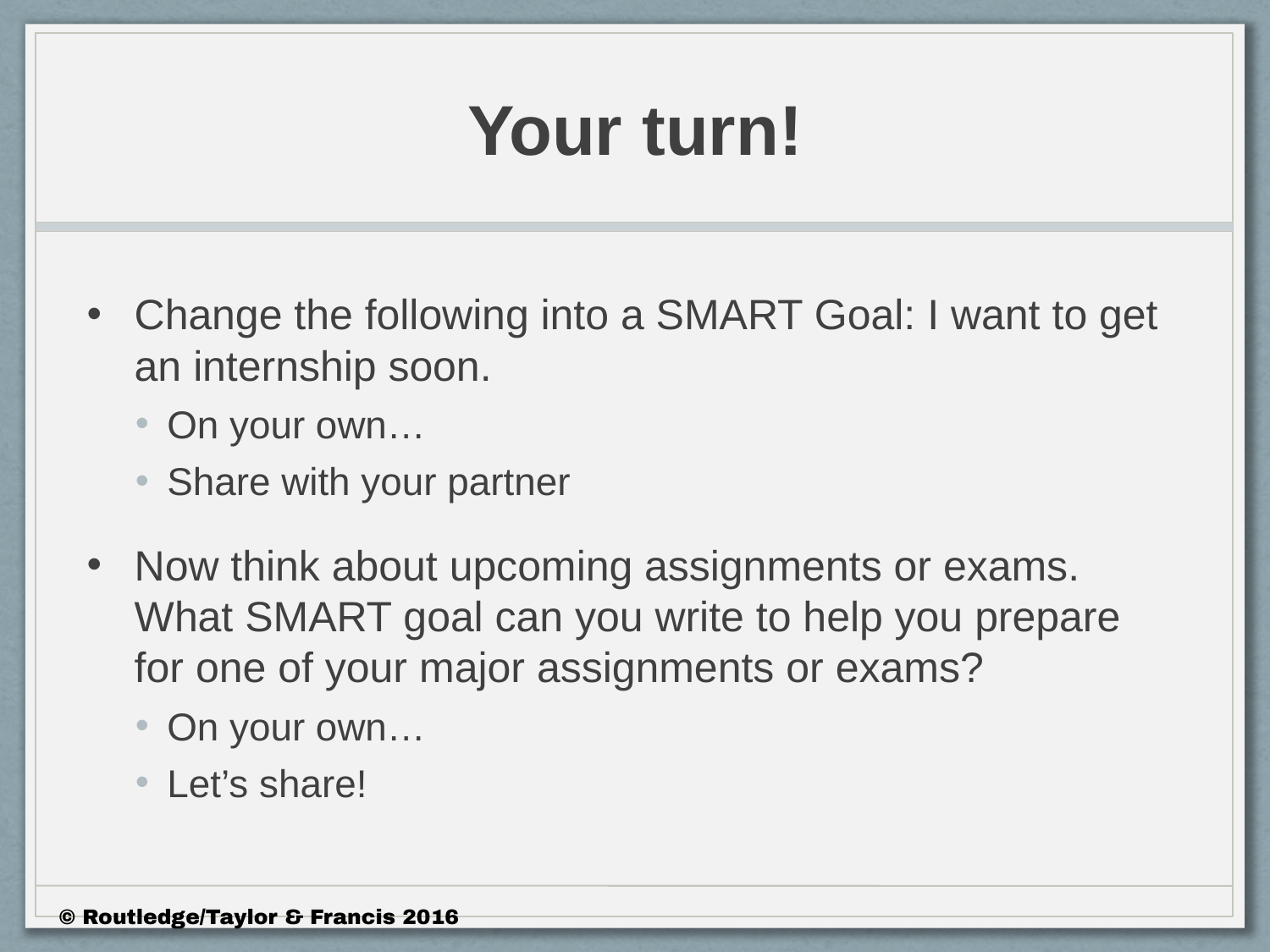

# Your turn!
Change the following into a SMART Goal: I want to get an internship soon.
On your own…
Share with your partner
Now think about upcoming assignments or exams. What SMART goal can you write to help you prepare for one of your major assignments or exams?
On your own…
Let’s share!

© Routledge/Taylor & Francis 2016